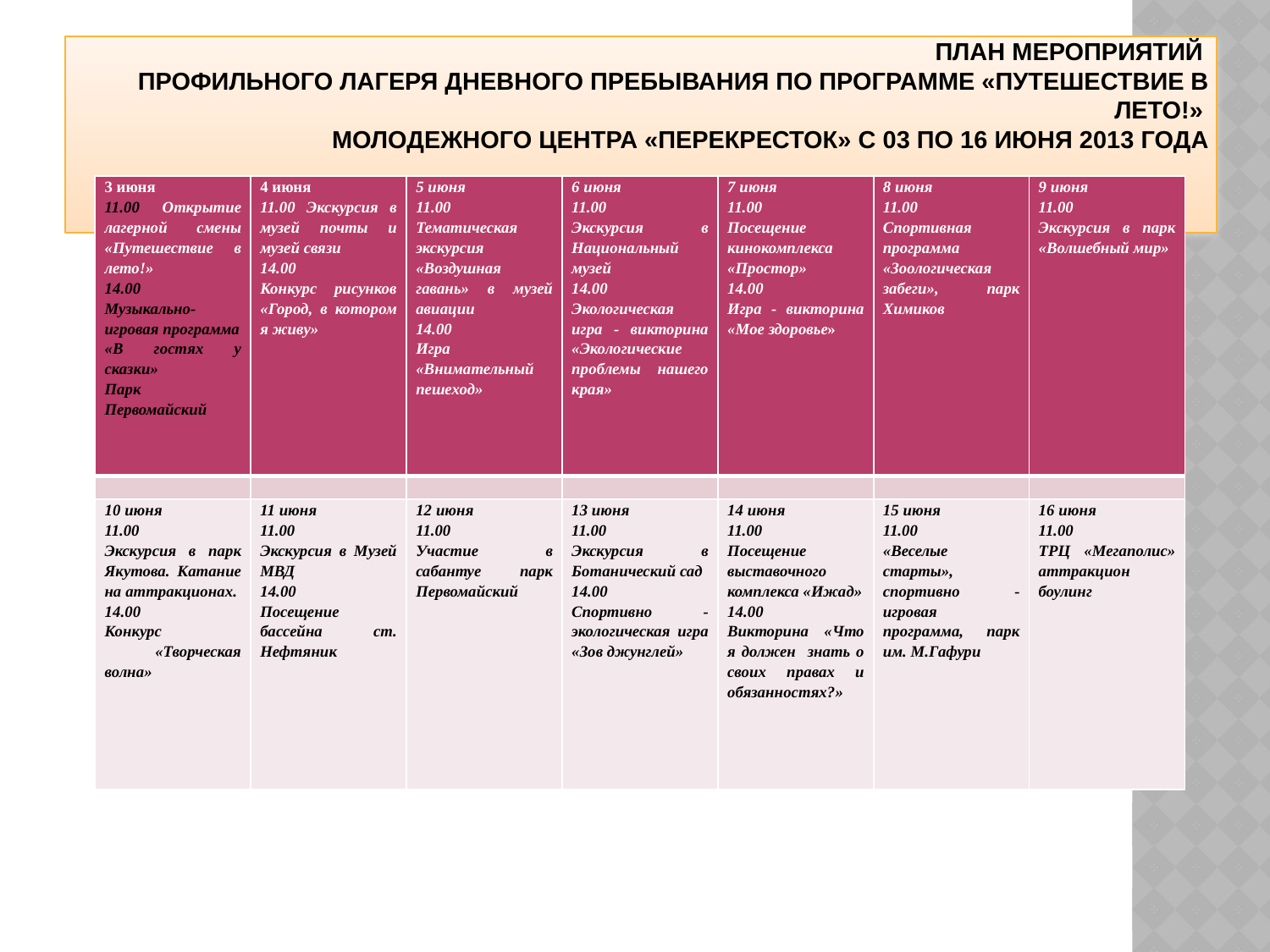

План мероприятий
профильного лагеря дневного пребывания по программе «Путешествие в лето!»
молодежного центра «Перекресток» с 03 по 16 июня 2013 года
| 3 июня 11.00 Открытие лагерной смены «Путешествие в лето!» 14.00 Музыкально-игровая программа «В гостях у сказки» Парк Первомайский | 4 июня 11.00 Экскурсия в музей почты и музей связи 14.00 Конкурс рисунков «Город, в котором я живу» | 5 июня 11.00 Тематическая экскурсия «Воздушная гавань» в музей авиации 14.00 Игра «Внимательный пешеход» | 6 июня 11.00 Экскурсия в Национальный музей 14.00 Экологическая игра - викторина «Экологические проблемы нашего края» | 7 июня 11.00 Посещение кинокомплекса «Простор» 14.00 Игра - викторина «Мое здоровье» | 8 июня 11.00 Спортивная программа «Зоологическая забеги», парк Химиков | 9 июня 11.00 Экскурсия в парк «Волшебный мир» |
| --- | --- | --- | --- | --- | --- | --- |
|  |  |  |  |  |  |  |
| 10 июня 11.00 Экскурсия в парк Якутова. Катание на аттракционах. 14.00 Конкурс «Творческая волна» | 11 июня 11.00 Экскурсия в Музей МВД 14.00 Посещение бассейна ст. Нефтяник | 12 июня 11.00 Участие в сабантуе парк Первомайский | 13 июня 11.00 Экскурсия в Ботанический сад 14.00 Спортивно - экологическая игра «Зов джунглей» | 14 июня 11.00 Посещение выставочного комплекса «Ижад» 14.00 Викторина «Что я должен знать о своих правах и обязанностях?» | 15 июня 11.00 «Веселые старты», спортивно - игровая программа, парк им. М.Гафури | 16 июня 11.00 ТРЦ «Мегаполис» аттракцион боулинг |